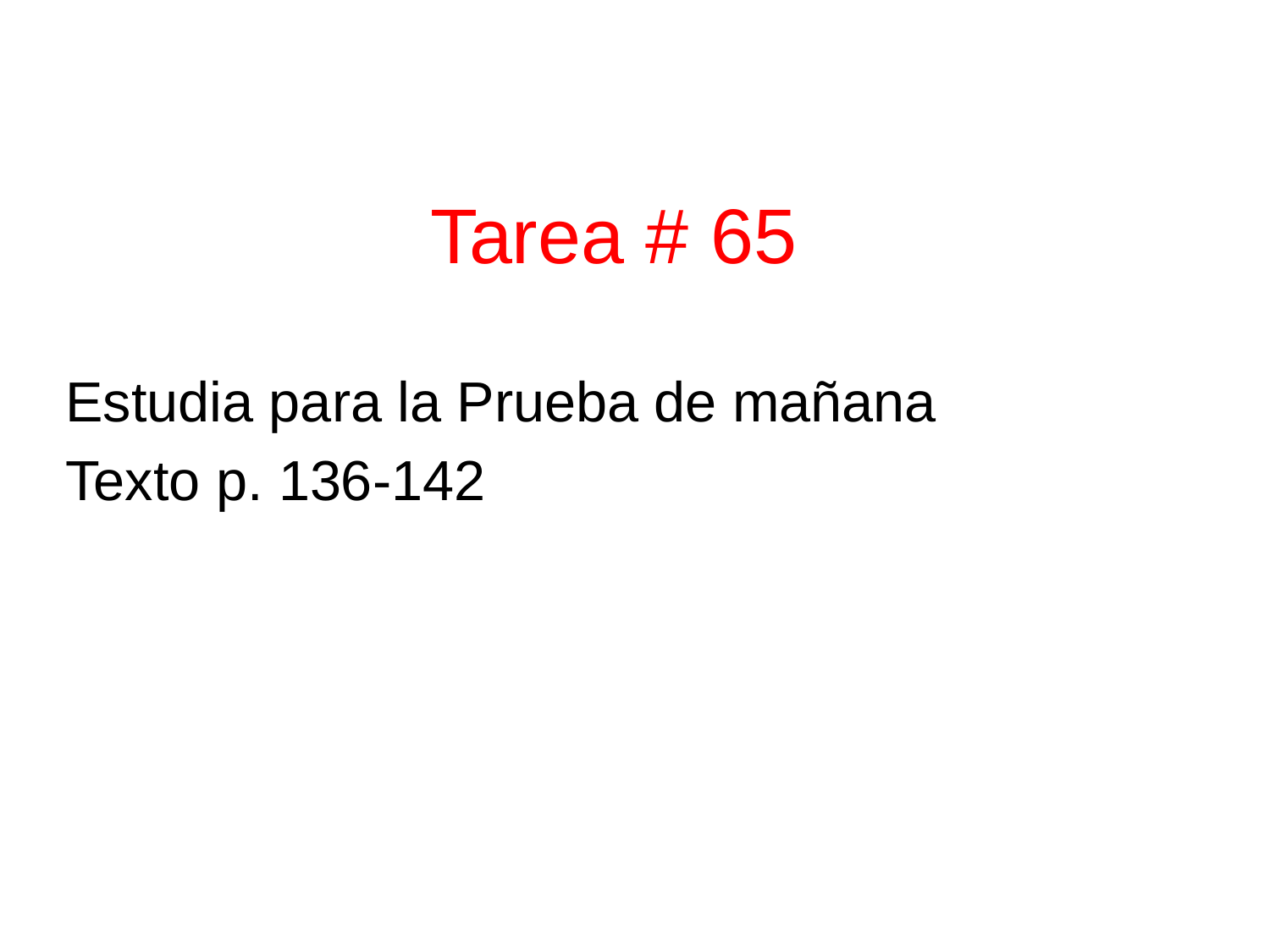

Tarea # 65

Estudia para la Prueba de mañana
Texto p. 136-142